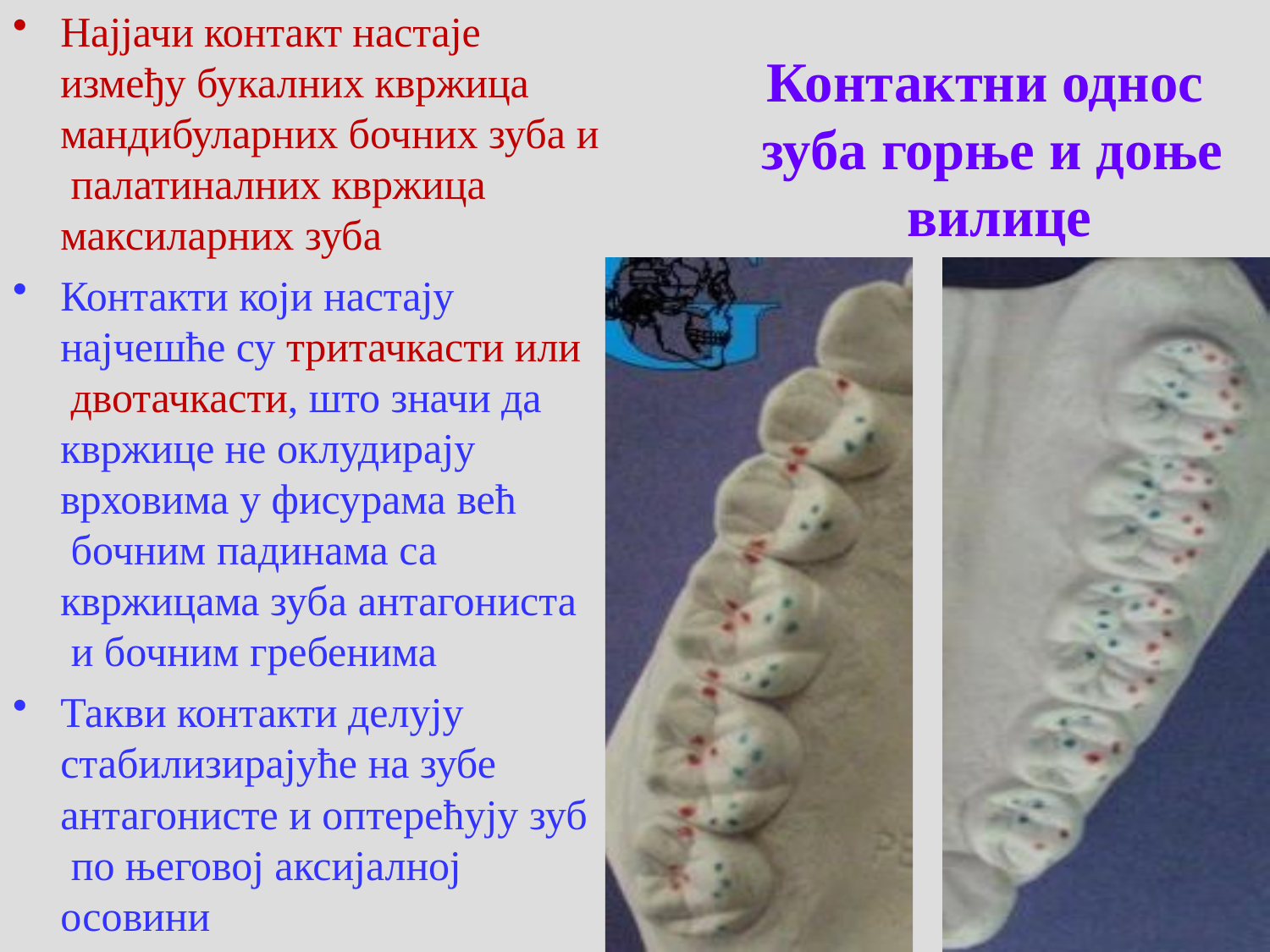

Најјачи контакт настаје  између букалних квржица
мандибуларних бочних зуба и  палатиналних квржица
максиларних зуба
Контакти који настају
најчешће су тритачкасти или  двотачкасти, што значи да
квржице не оклудирају  врховима у фисурама већ  бочним падинама са
квржицама зуба антагониста  и бочним гребенима
Такви контакти делују  стабилизирајуће на зубе
антагонисте и оптерећују зуб  по његовој аксијалној  осовини
# Контактни однос  зуба горње и доње  вилице